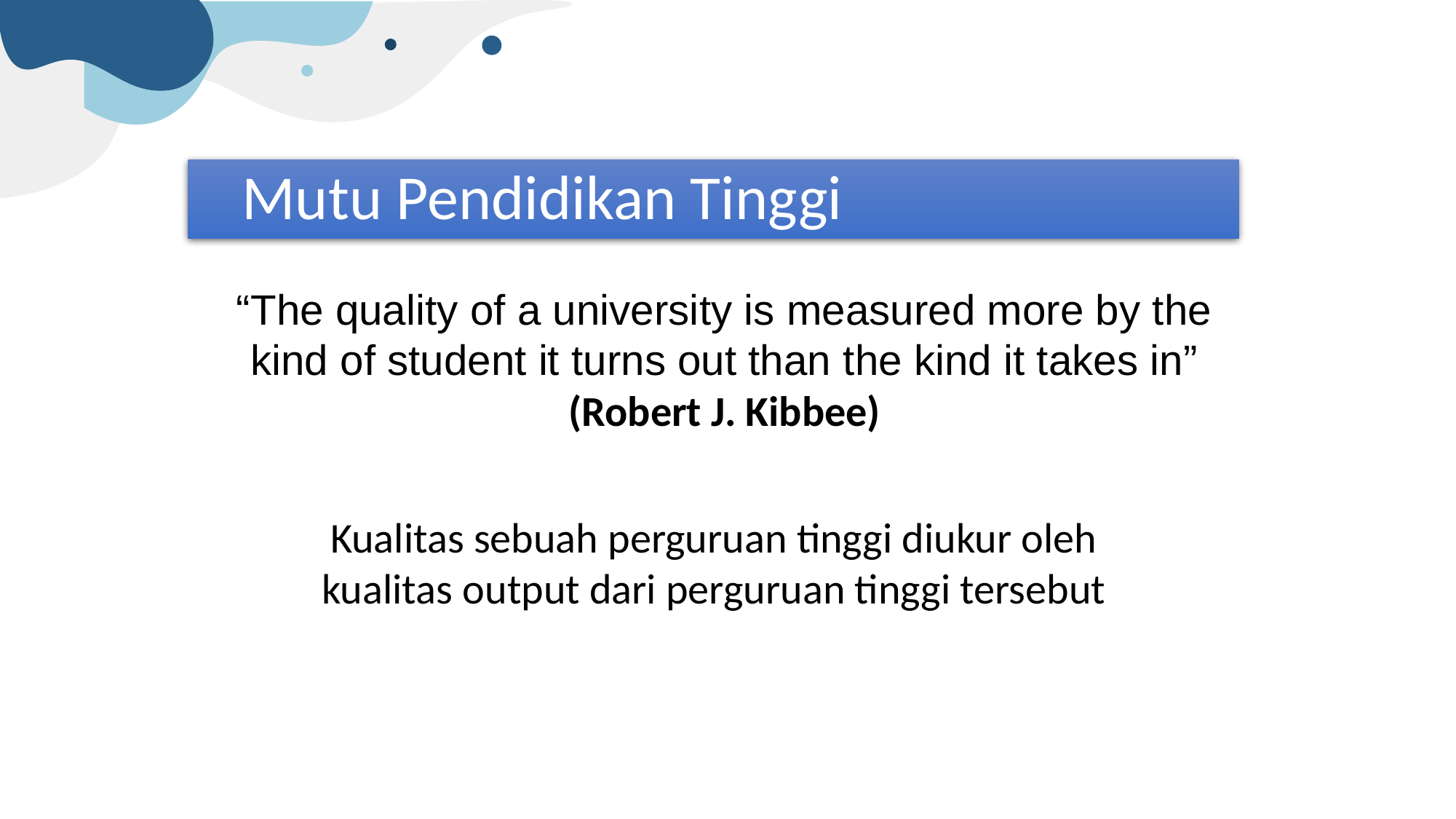

# Mutu Pendidikan Tinggi
“The quality of a university is measured more by the kind of student it turns out than the kind it takes in” (Robert J. Kibbee)
Kualitas sebuah perguruan tinggi diukur oleh kualitas output dari perguruan tinggi tersebut